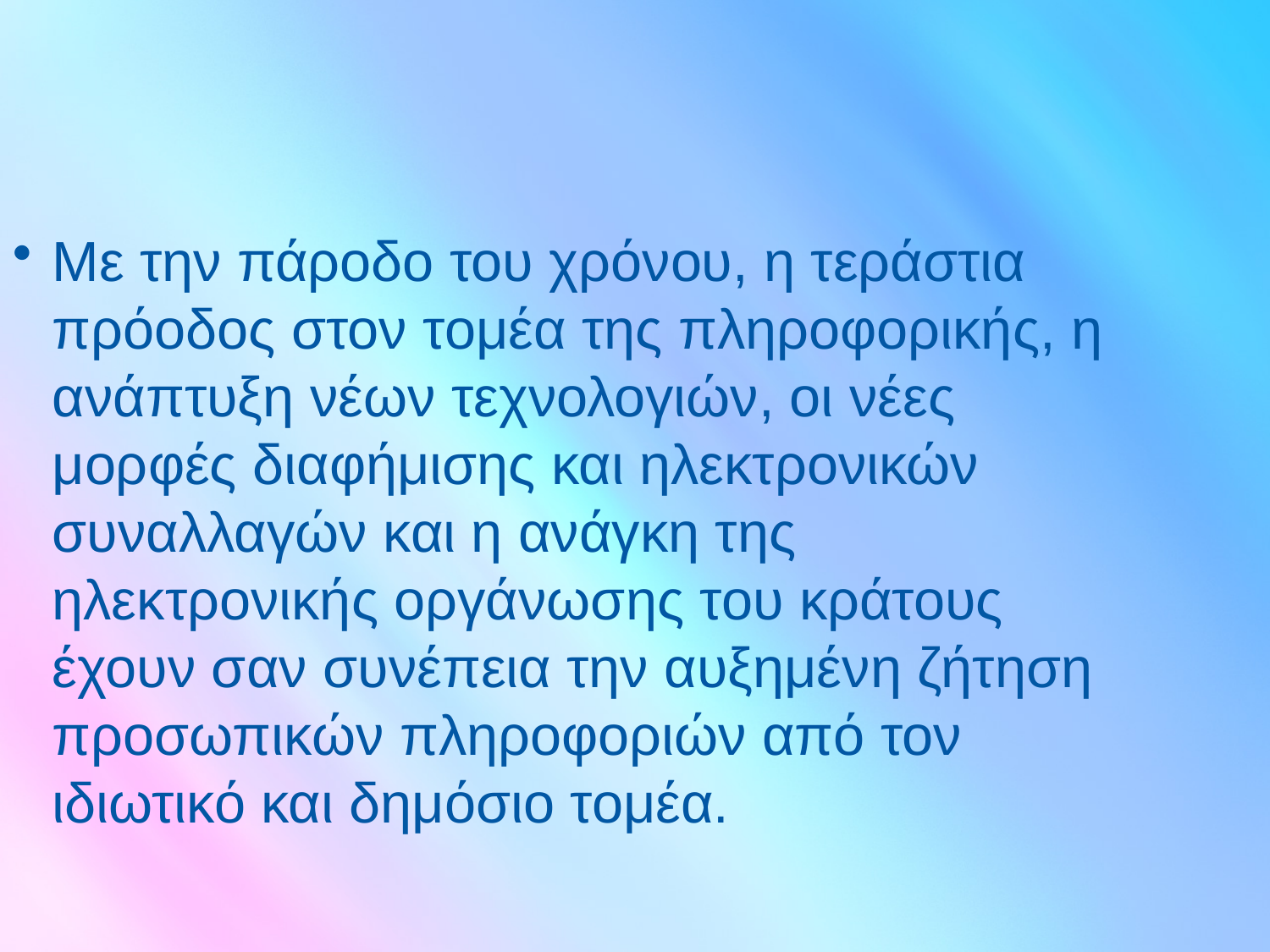

Με την πάροδο του χρόνου, η τεράστια πρόοδος στον τομέα της πληροφορικής, η ανάπτυξη νέων τεχνολογιών, οι νέες μορφές διαφήμισης και ηλεκτρονικών συναλλαγών και η ανάγκη της  ηλεκτρονικής οργάνωσης του κράτους έχουν σαν συνέπεια την αυξημένη ζήτηση προσωπικών πληροφοριών από τον ιδιωτικό και δημόσιο τομέα.